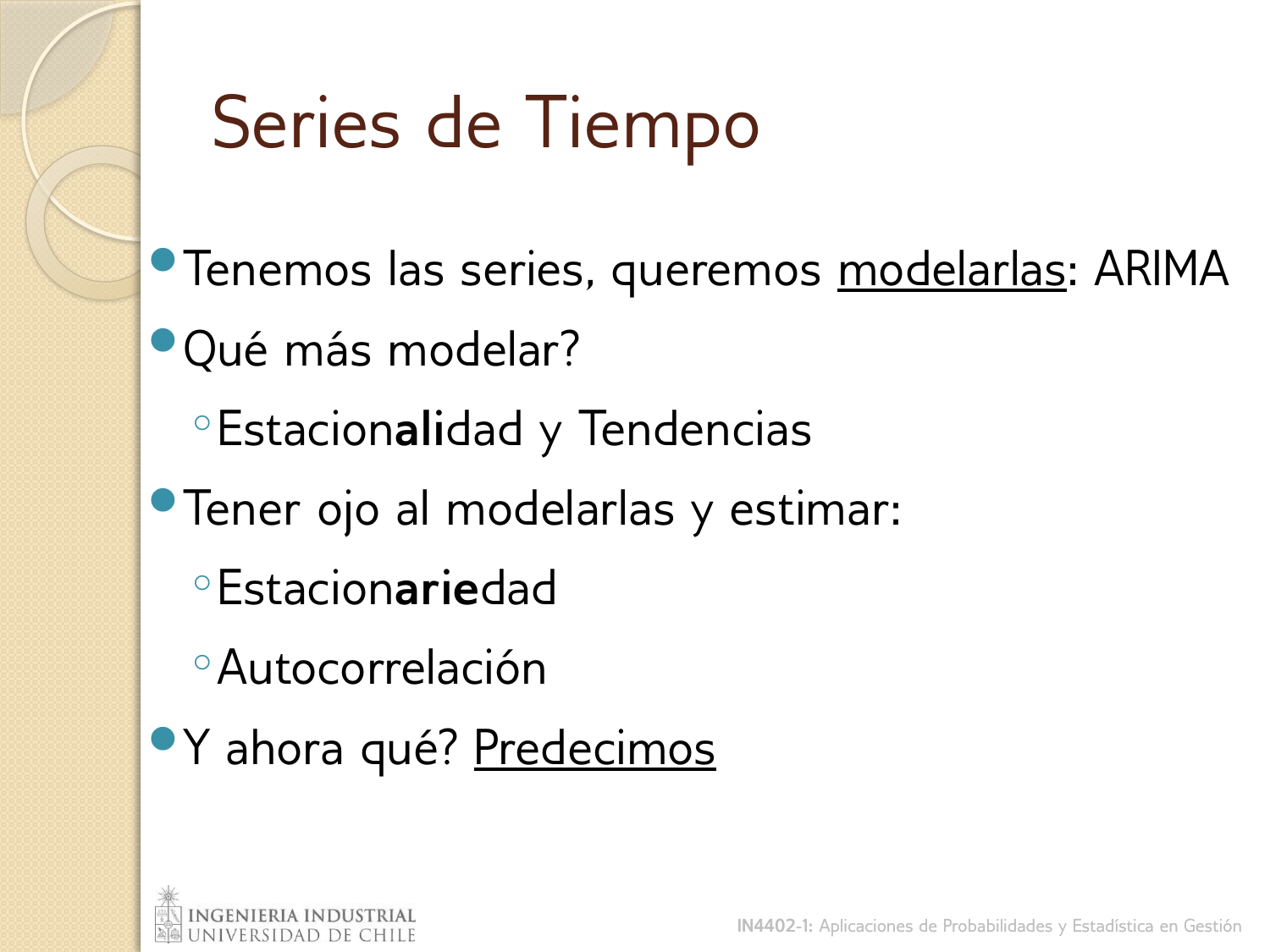

# Series de Tiempo
Tenemos las series, queremos modelarlas: ARIMA
Qué más modelar?
Estacionalidad y Tendencias
Tener ojo al modelarlas y estimar:
Estacionariedad
Autocorrelación
Y ahora qué? Predecimos

IN4402-1: Aplicaciones de Probabilidades y Estadística en Gestión